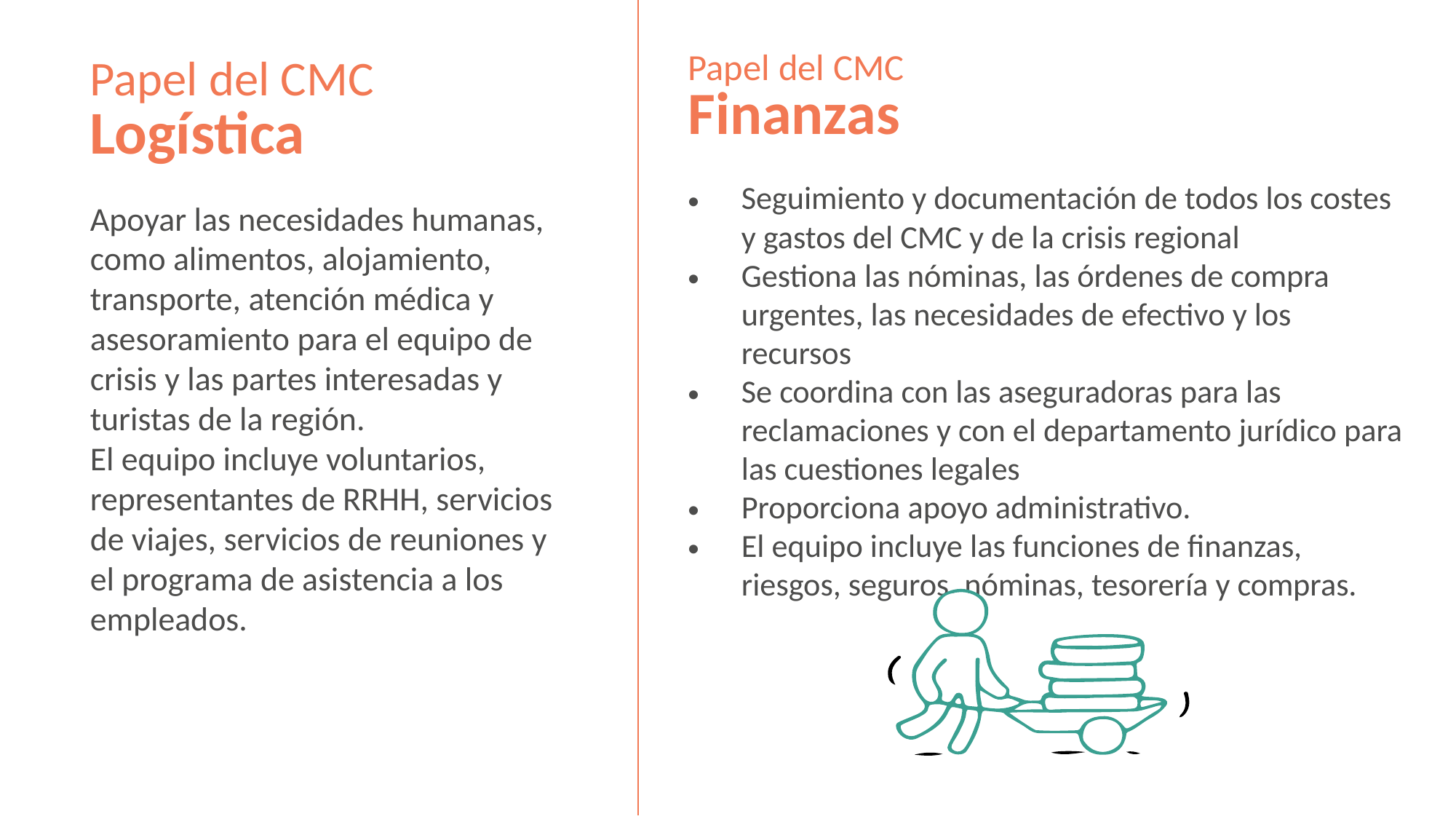

Papel del CMC
Finanzas

Seguimiento y documentación de todos los costes y gastos del CMC y de la crisis regional
Gestiona las nóminas, las órdenes de compra urgentes, las necesidades de efectivo y los recursos
Se coordina con las aseguradoras para las reclamaciones y con el departamento jurídico para las cuestiones legales
Proporciona apoyo administrativo.
El equipo incluye las funciones de finanzas, riesgos, seguros, nóminas, tesorería y compras.

Papel del CMC
Logística

Apoyar las necesidades humanas, como alimentos, alojamiento, transporte, atención médica y asesoramiento para el equipo de crisis y las partes interesadas y turistas de la región.
El equipo incluye voluntarios, representantes de RRHH, servicios de viajes, servicios de reuniones y el programa de asistencia a los empleados.